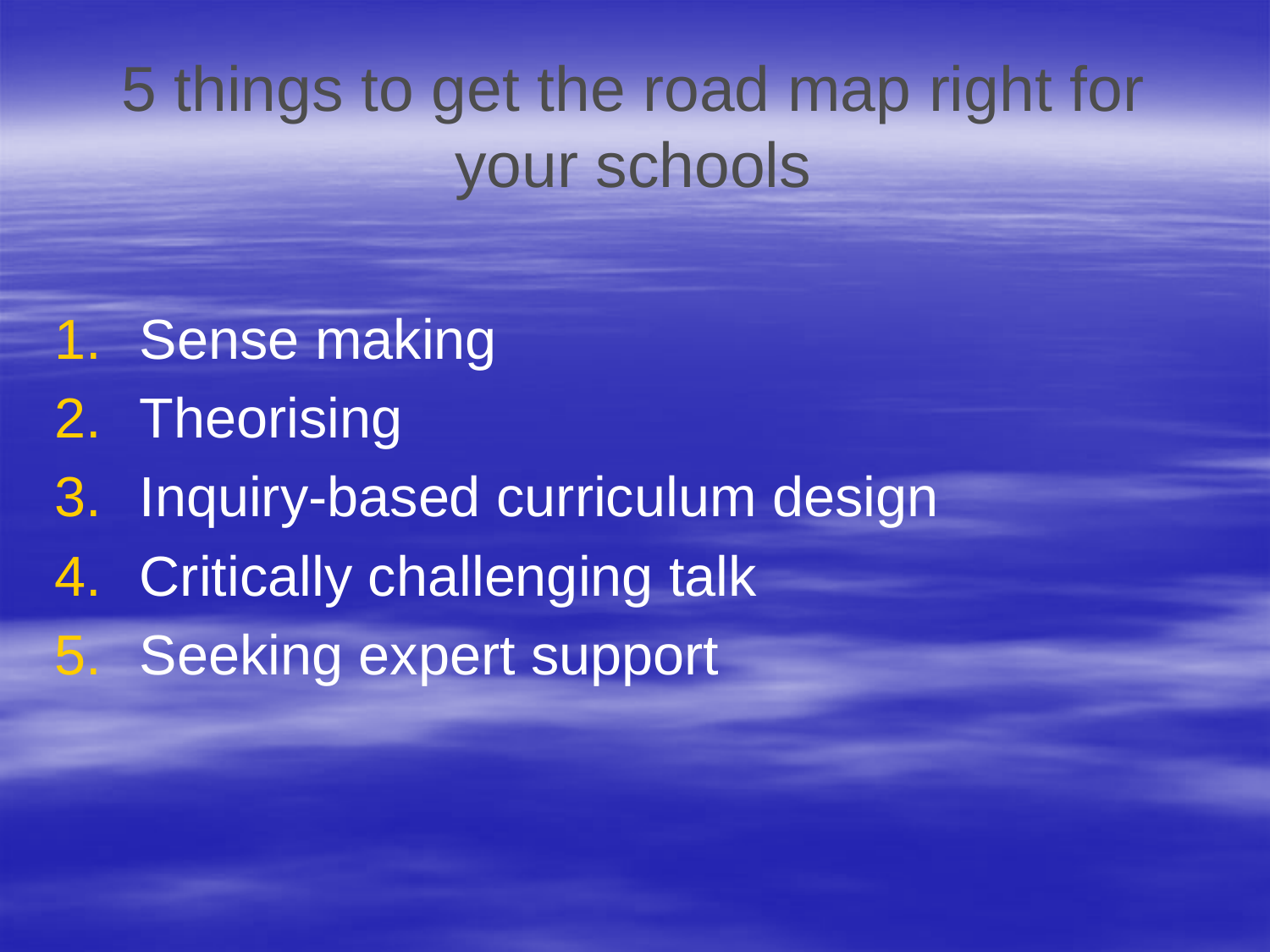

# 5 things to get the road map right for your schools
Sense making
Theorising
Inquiry-based curriculum design
Critically challenging talk
Seeking expert support